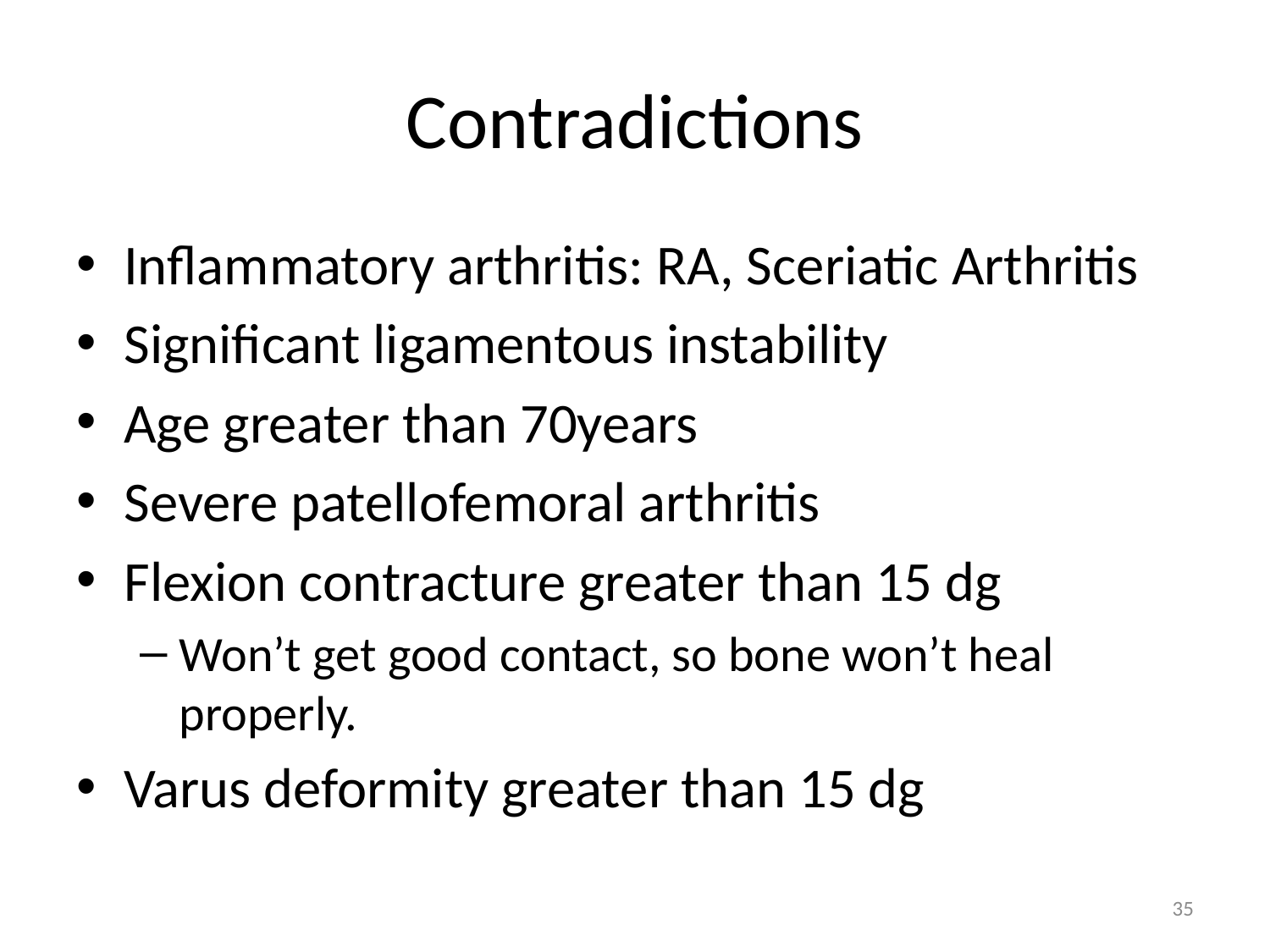

# Contradictions
Inflammatory arthritis: RA, Sceriatic Arthritis
Significant ligamentous instability
Age greater than 70years
Severe patellofemoral arthritis
Flexion contracture greater than 15 dg
Won’t get good contact, so bone won’t heal properly.
Varus deformity greater than 15 dg
35